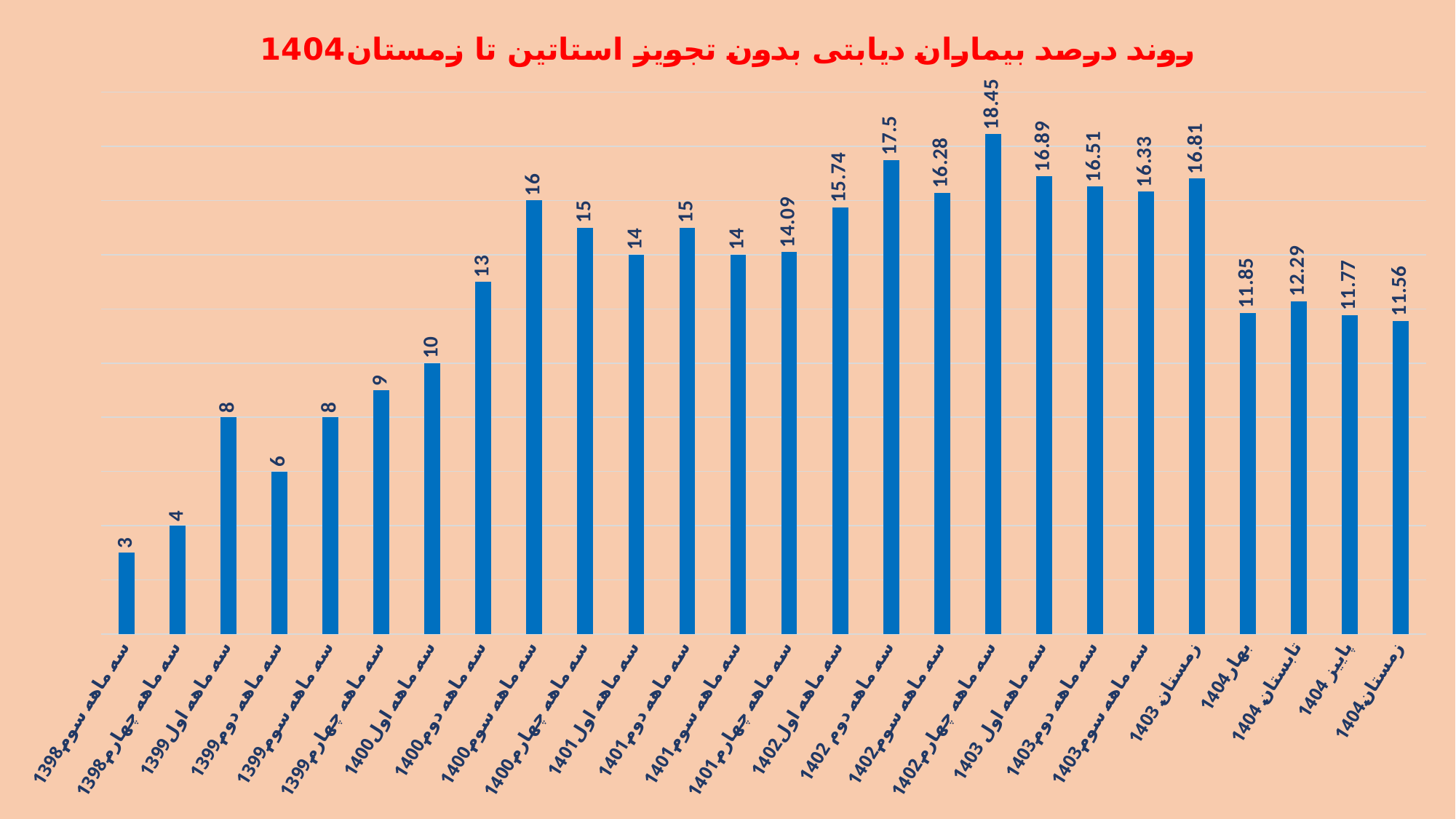

### Chart: روند درصد بیماران دیابتی بدون تجویز استاتین تا زمستان1404

| Category |  |
|---|---|
| سه ماهه سوم1398 | 3.0 |
| سه ماهه چهارم1398 | 4.0 |
| سه ماهه اول1399 | 8.0 |
| سه ماهه دوم1399 | 6.0 |
| سه ماهه سوم1399 | 8.0 |
| سه ماهه چهارم1399 | 9.0 |
| سه ماهه اول1400 | 10.0 |
| سه ماهه دوم1400 | 13.0 |
| سه ماهه سوم1400 | 16.0 |
| سه ماهه چهارم1400 | 15.0 |
| سه ماهه اول1401 | 14.0 |
| سه ماهه دوم1401 | 15.0 |
| سه ماهه سوم1401 | 14.0 |
| سه ماهه چهارم1401 | 14.09 |
| سه ماهه اول1402 | 15.74 |
| سه ماهه دوم 1402 | 17.5 |
| سه ماهه سوم1402 | 16.28 |
| سه ماهه چهارم1402 | 18.45 |
| سه ماهه اول 1403 | 16.89 |
| سه ماهه دوم1403 | 16.51 |
| سه ماهه سوم1403 | 16.33 |
| زمستان 1403 | 16.81 |
| بهار1404 | 11.85 |
| تابستان 1404 | 12.29 |
| پاییز 1404 | 11.77 |
| زمستان1404 | 11.56 |